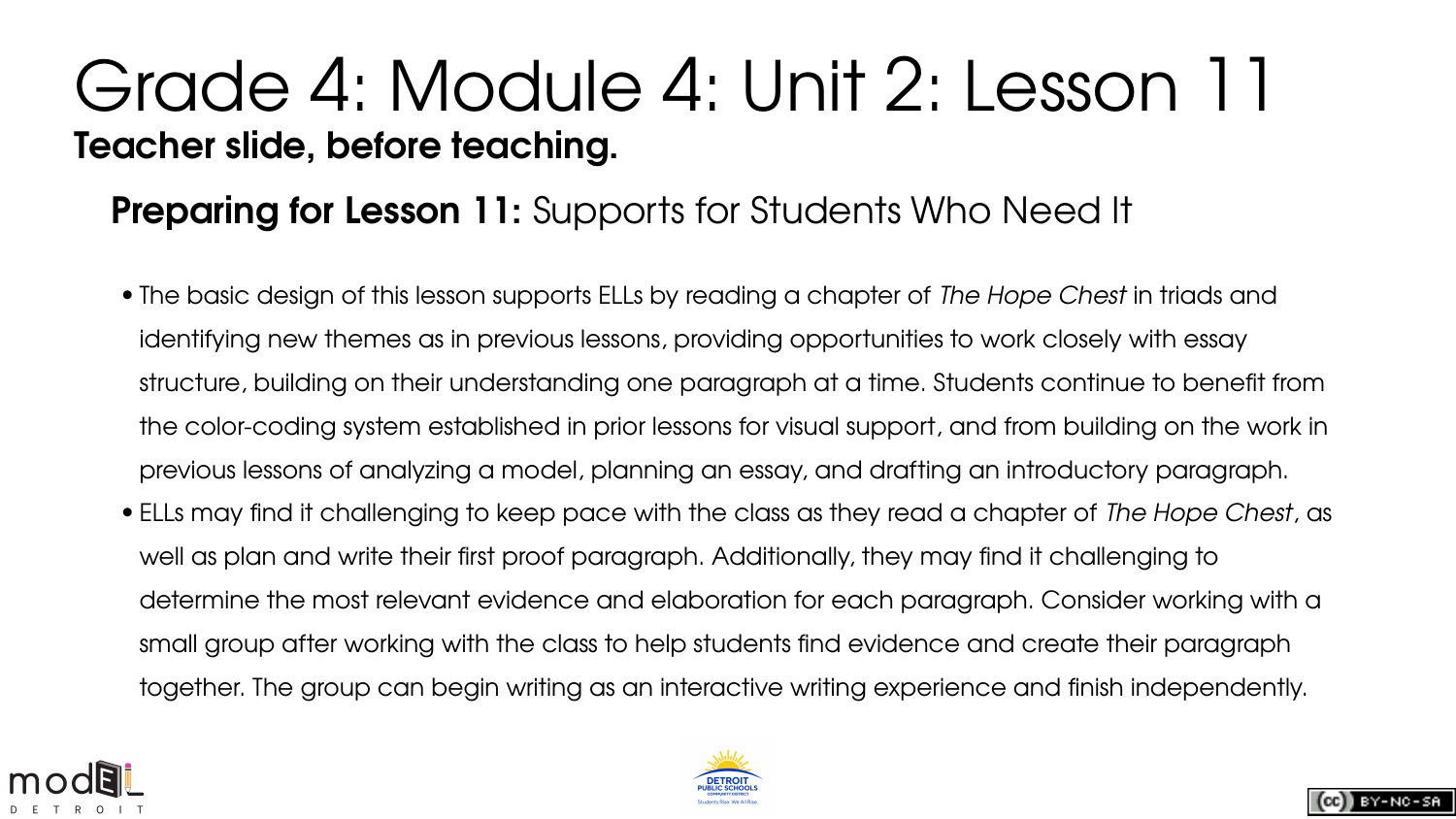

# Grade 4: Module 4: Unit 2: Lesson 11
Teacher slide, before teaching.
Preparing for Lesson 11: Supports for Students Who Need It
The basic design of this lesson supports ELLs by reading a chapter of The Hope Chest in triads and identifying new themes as in previous lessons, providing opportunities to work closely with essay structure, building on their understanding one paragraph at a time. Students continue to benefit from the color-coding system established in prior lessons for visual support, and from building on the work in previous lessons of analyzing a model, planning an essay, and drafting an introductory paragraph.
ELLs may find it challenging to keep pace with the class as they read a chapter of The Hope Chest, as well as plan and write their first proof paragraph. Additionally, they may find it challenging to determine the most relevant evidence and elaboration for each paragraph. Consider working with a small group after working with the class to help students find evidence and create their paragraph together. The group can begin writing as an interactive writing experience and finish independently.